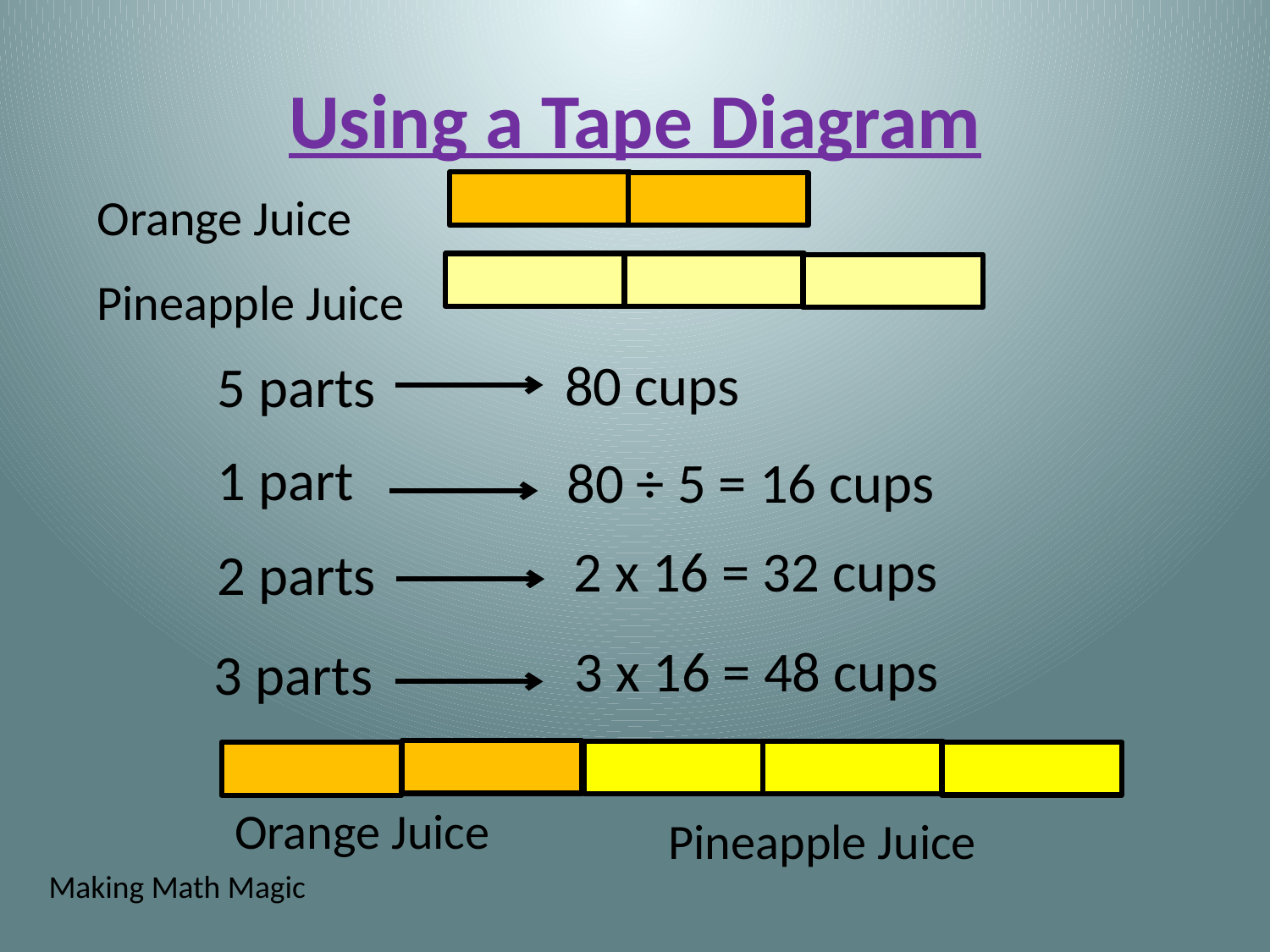

# Using a Tape Diagram

Orange Juice

Pineapple Juice
80 cups
5 parts
1 part
80 ÷ 5 = 16 cups
2 x 16 = 32 cups
2 parts
3 x 16 = 48 cups
3 parts

Orange Juice
Pineapple Juice
Making Math Magic